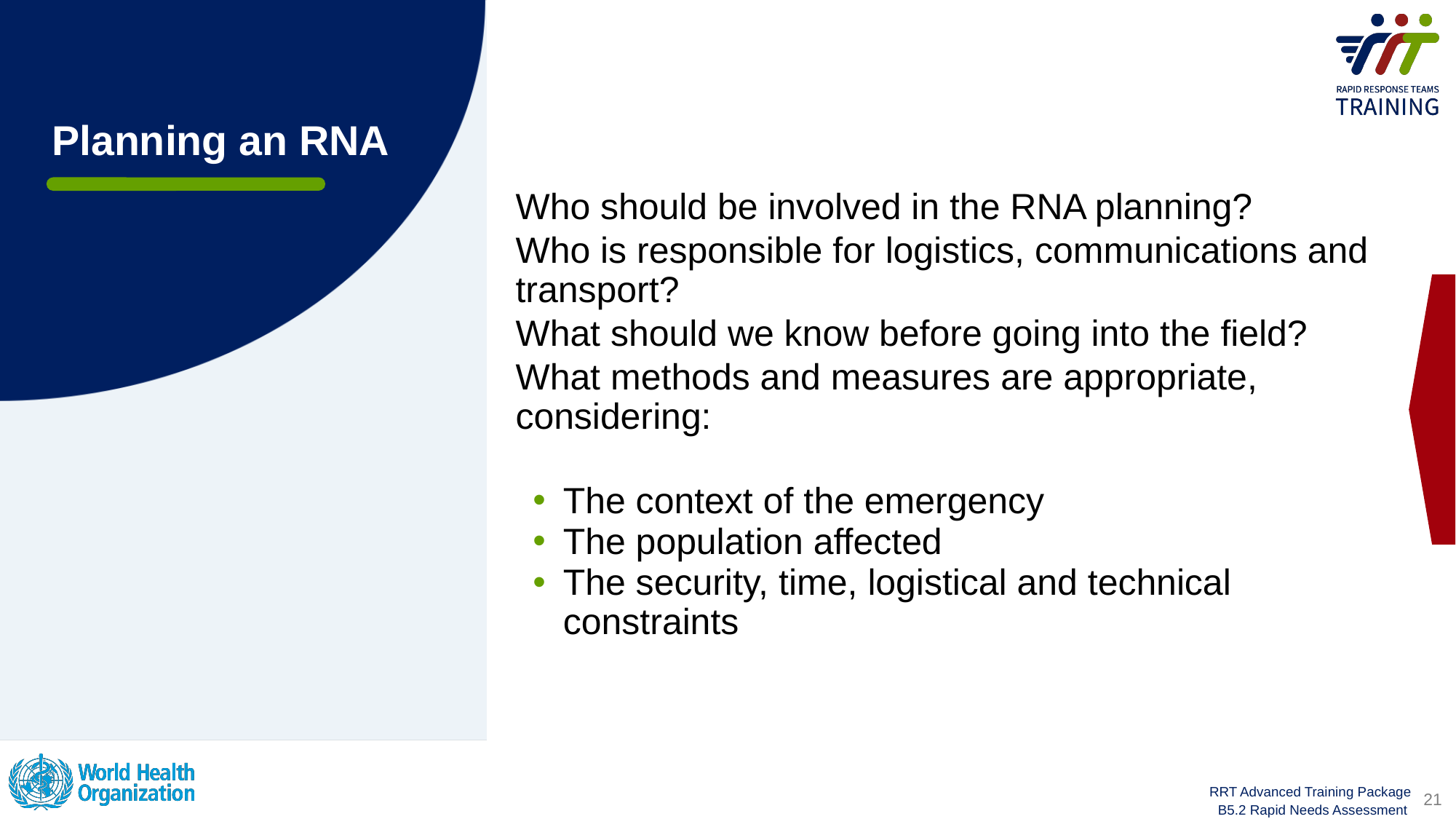

Planning an RNA
Who should be involved in the RNA planning?
Who is responsible for logistics, communications and transport?
What should we know before going into the field?
What methods and measures are appropriate, considering:

The context of the emergency
The population affected
The security, time, logistical and technical constraints